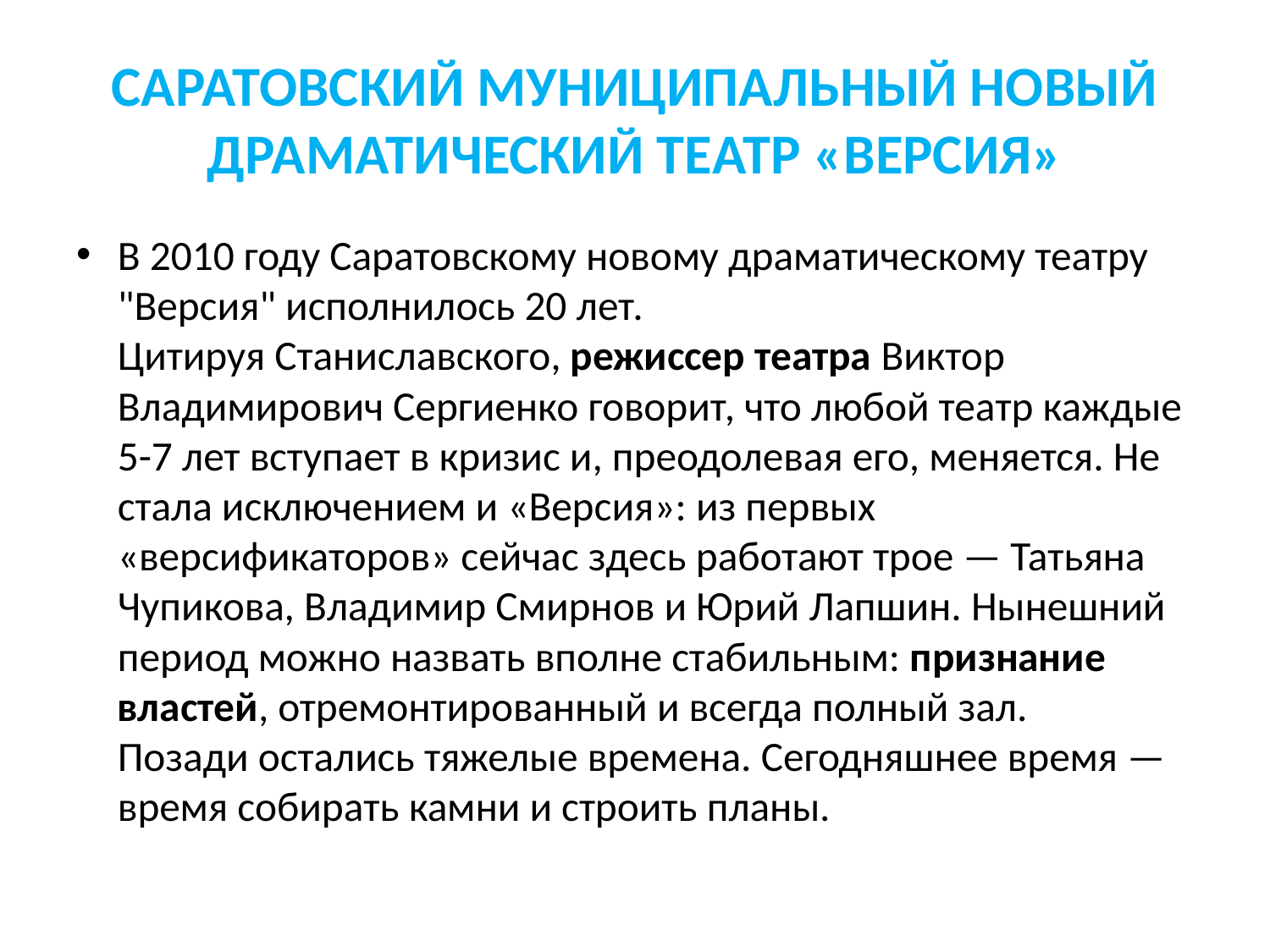

# САРАТОВСКИЙ МУНИЦИПАЛЬНЫЙ НОВЫЙ ДРАМАТИЧЕСКИЙ ТЕАТР «ВЕРСИЯ»
В 2010 году Саратовскому новому драматическому театру "Версия" исполнилось 20 лет.
Цитируя Станиславского, режиссер театра Виктор Владимирович Сергиенко говорит, что любой театр каждые 5-7 лет вступает в кризис и, преодолевая его, меняется. Не стала исключением и «Версия»: из первых «версификаторов» сейчас здесь работают трое — Татьяна Чупикова, Владимир Смирнов и Юрий Лапшин. Нынешний период можно назвать вполне стабильным: признание властей, отремонтированный и всегда полный зал.
Позади остались тяжелые времена. Сегодняшнее время — время собирать камни и строить планы.